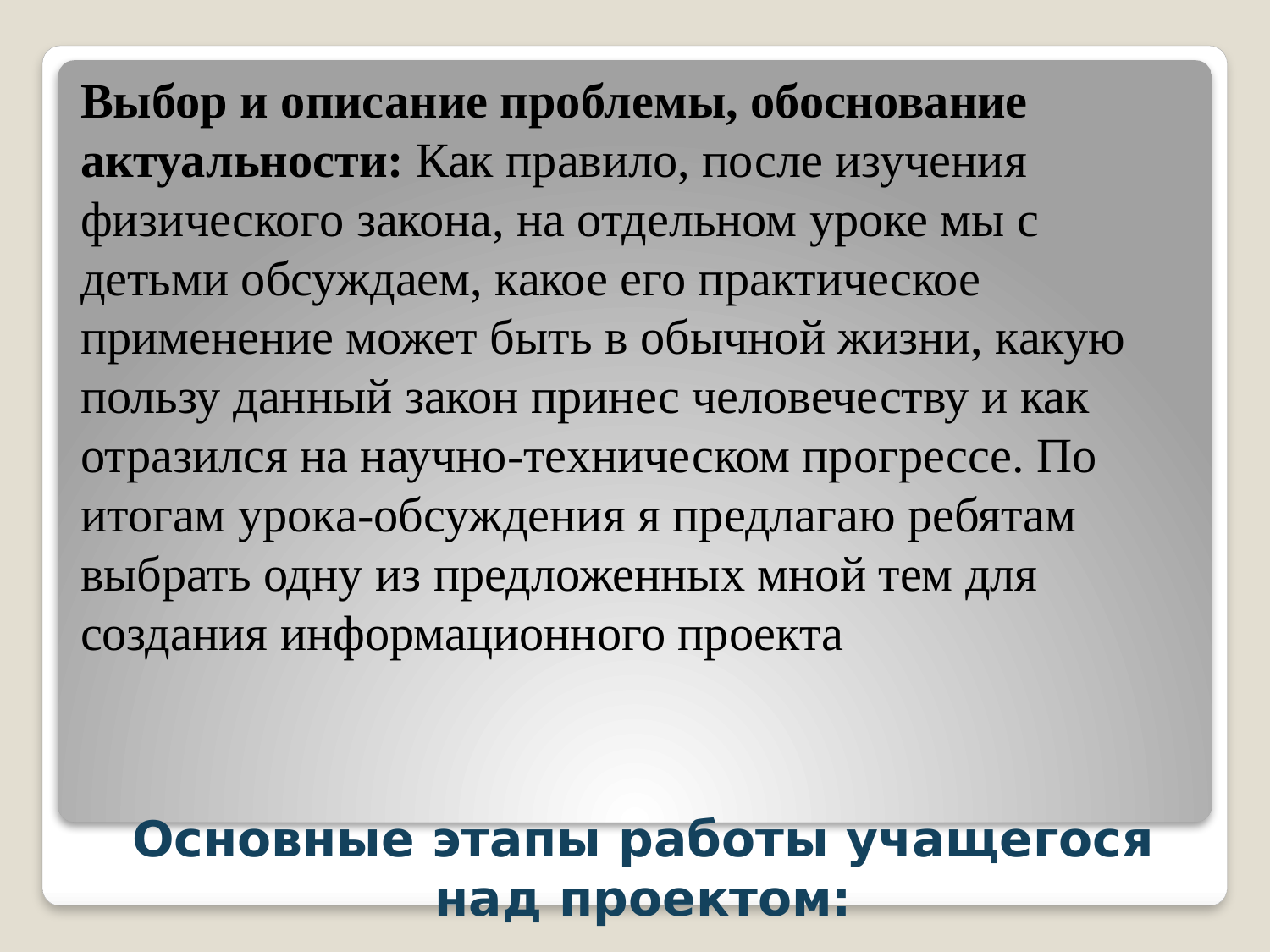

Выбор и описание проблемы, обоснование актуальности: Как правило, после изучения физического закона, на отдельном уроке мы с детьми обсуждаем, какое его практическое применение может быть в обычной жизни, какую пользу данный закон принес человечеству и как отразился на научно-техническом прогрессе. По итогам урока-обсуждения я предлагаю ребятам выбрать одну из предложенных мной тем для создания информационного проекта
# Основные этапы работы учащегося над проектом: